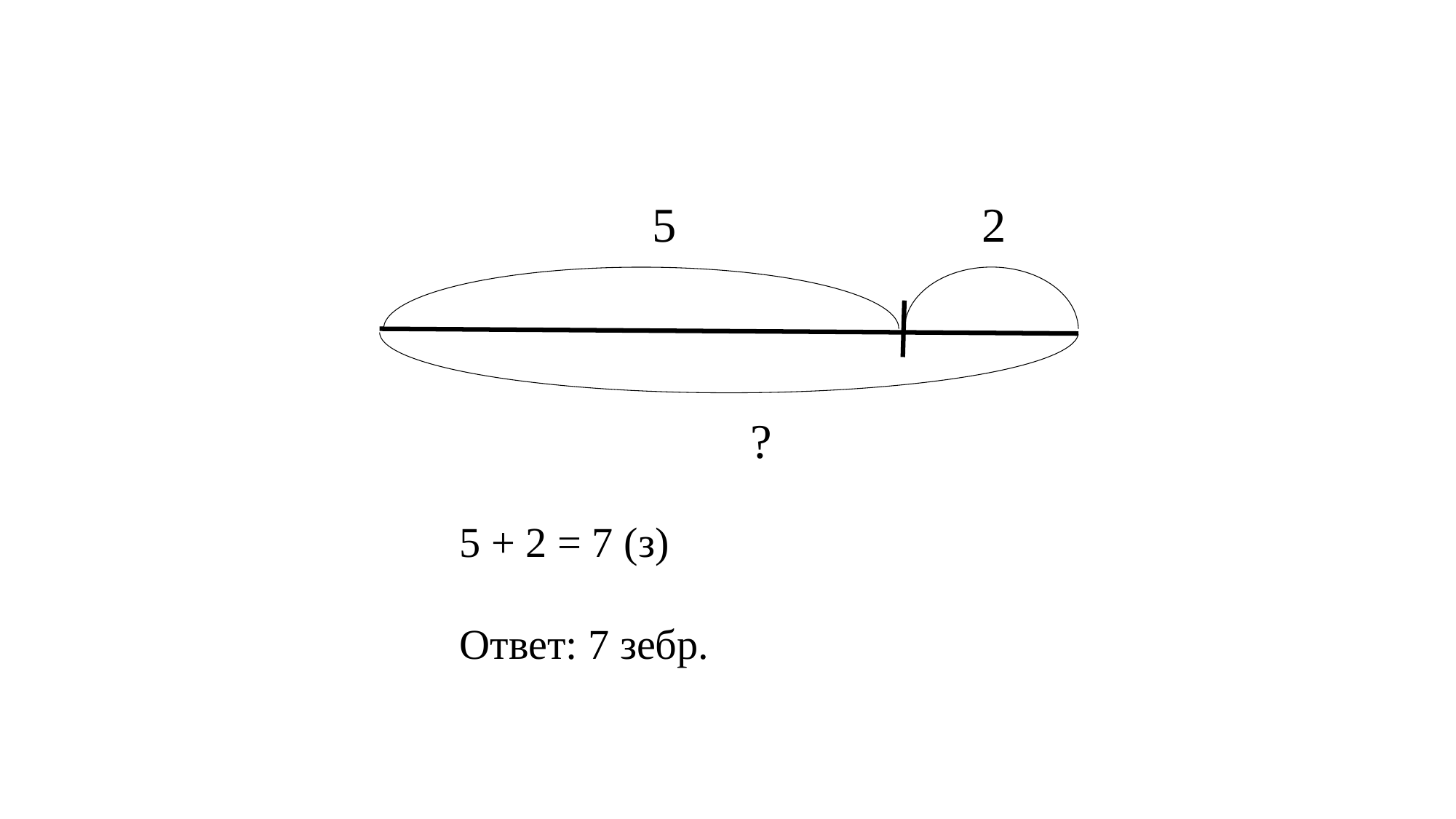

5
2

?
5 + 2 = 7 (з)

Ответ: 7 зебр.